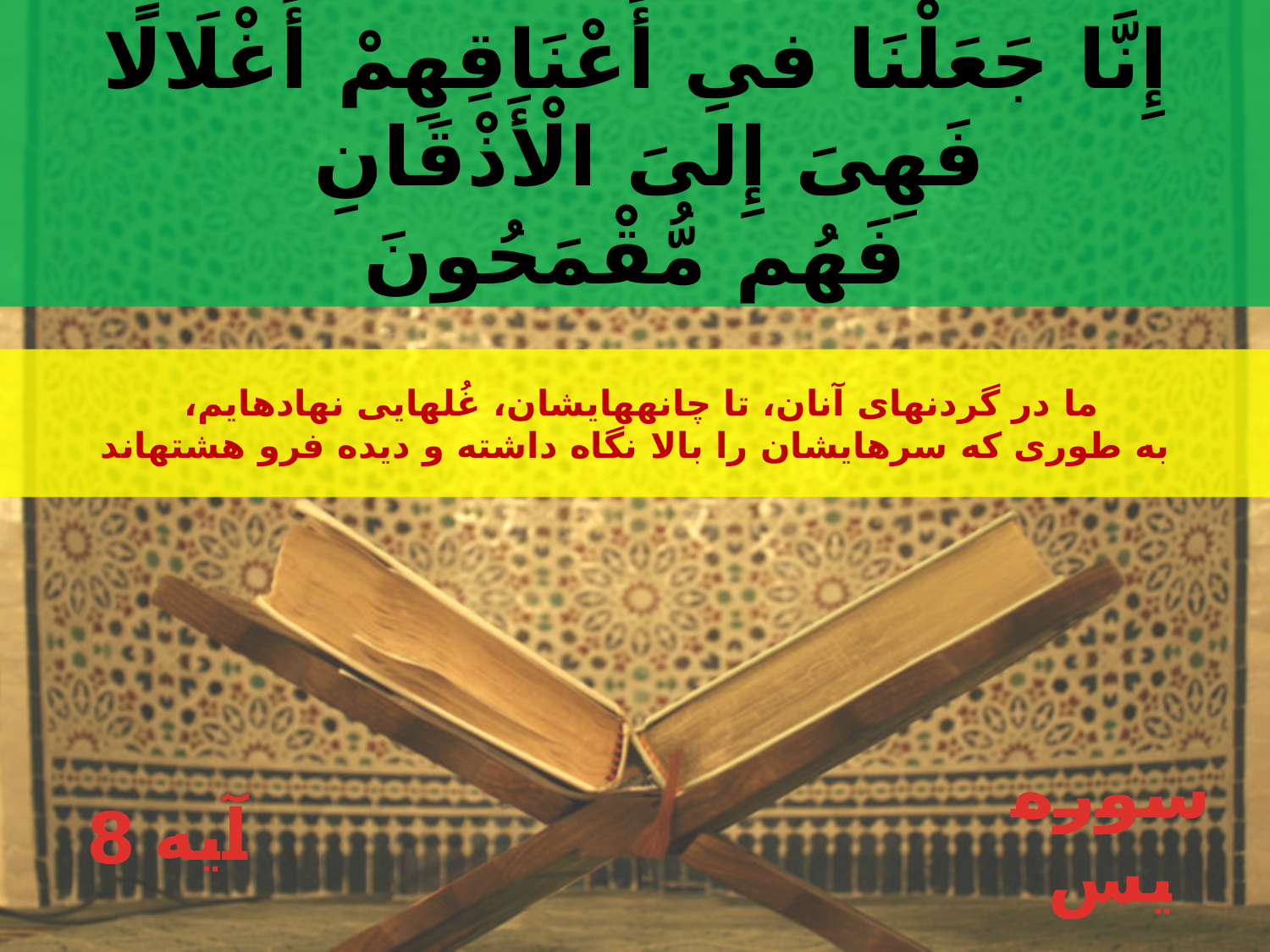

إِنَّا جَعَلْنَا فىِ أَعْنَاقِهِمْ أَغْلَالًا فَهِىَ إِلىَ الْأَذْقَانِ
فَهُم مُّقْمَحُونَ
ما در گردنهاى آنان، تا چانه‏هايشان، غُلهايى نهاده‏ايم،
به طورى كه سرهايشان را بالا نگاه داشته و ديده فرو هشته‏اند
8